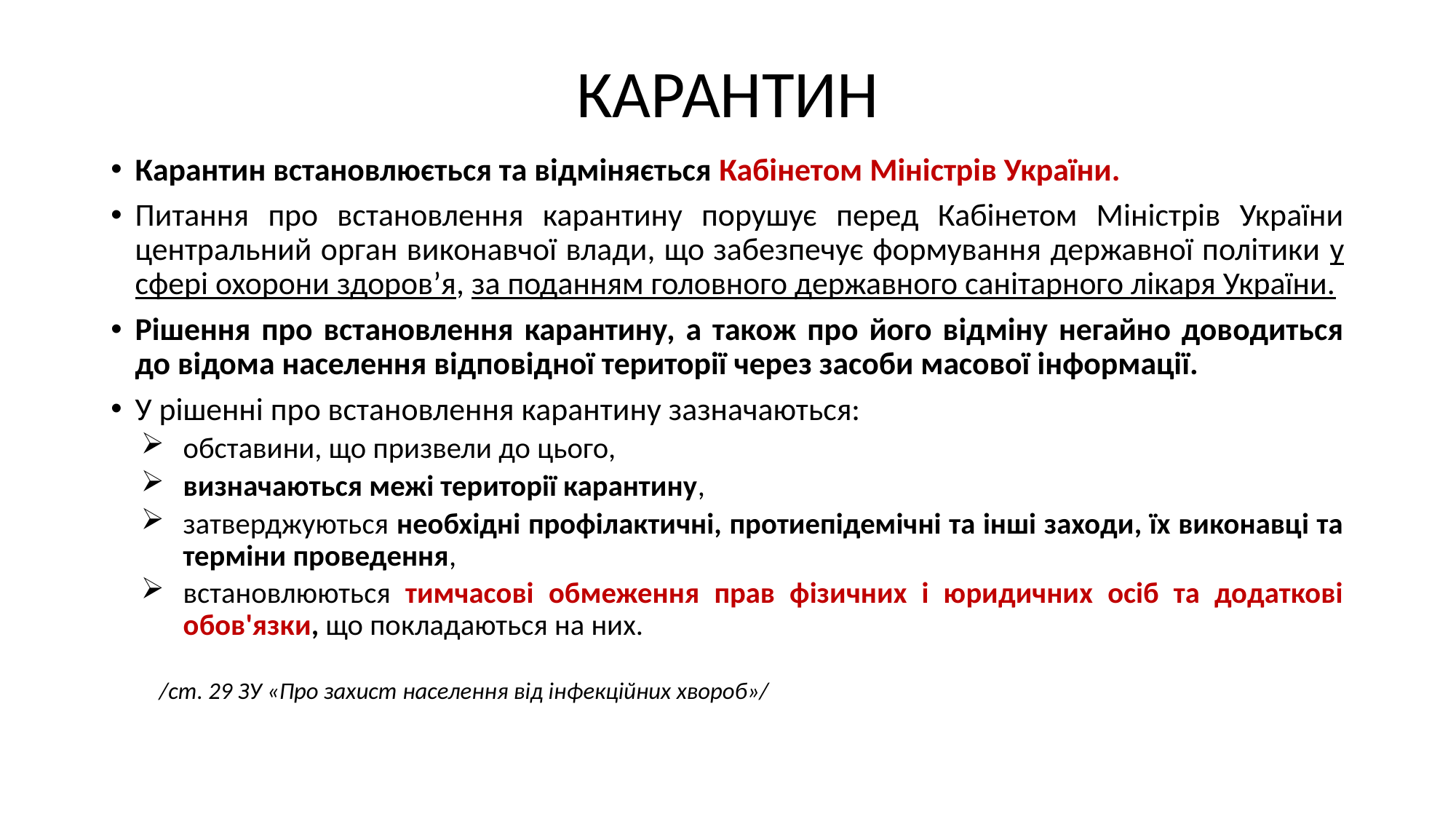

# КАРАНТИН
Карантин встановлюється та відміняється Кабінетом Міністрів України.
Питання про встановлення карантину порушує перед Кабінетом Міністрів України центральний орган виконавчої влади, що забезпечує формування державної політики у сфері охорони здоров’я, за поданням головного державного санітарного лікаря України.
Рішення про встановлення карантину, а також про його відміну негайно доводиться до відома населення відповідної території через засоби масової інформації.
У рішенні про встановлення карантину зазначаються:
обставини, що призвели до цього,
визначаються межі території карантину,
затверджуються необхідні профілактичні, протиепідемічні та інші заходи, їх виконавці та терміни проведення,
встановлюються тимчасові обмеження прав фізичних і юридичних осіб та додаткові обов'язки, що покладаються на них.

/ст. 29 ЗУ «Про захист населення від інфекційних хвороб»/